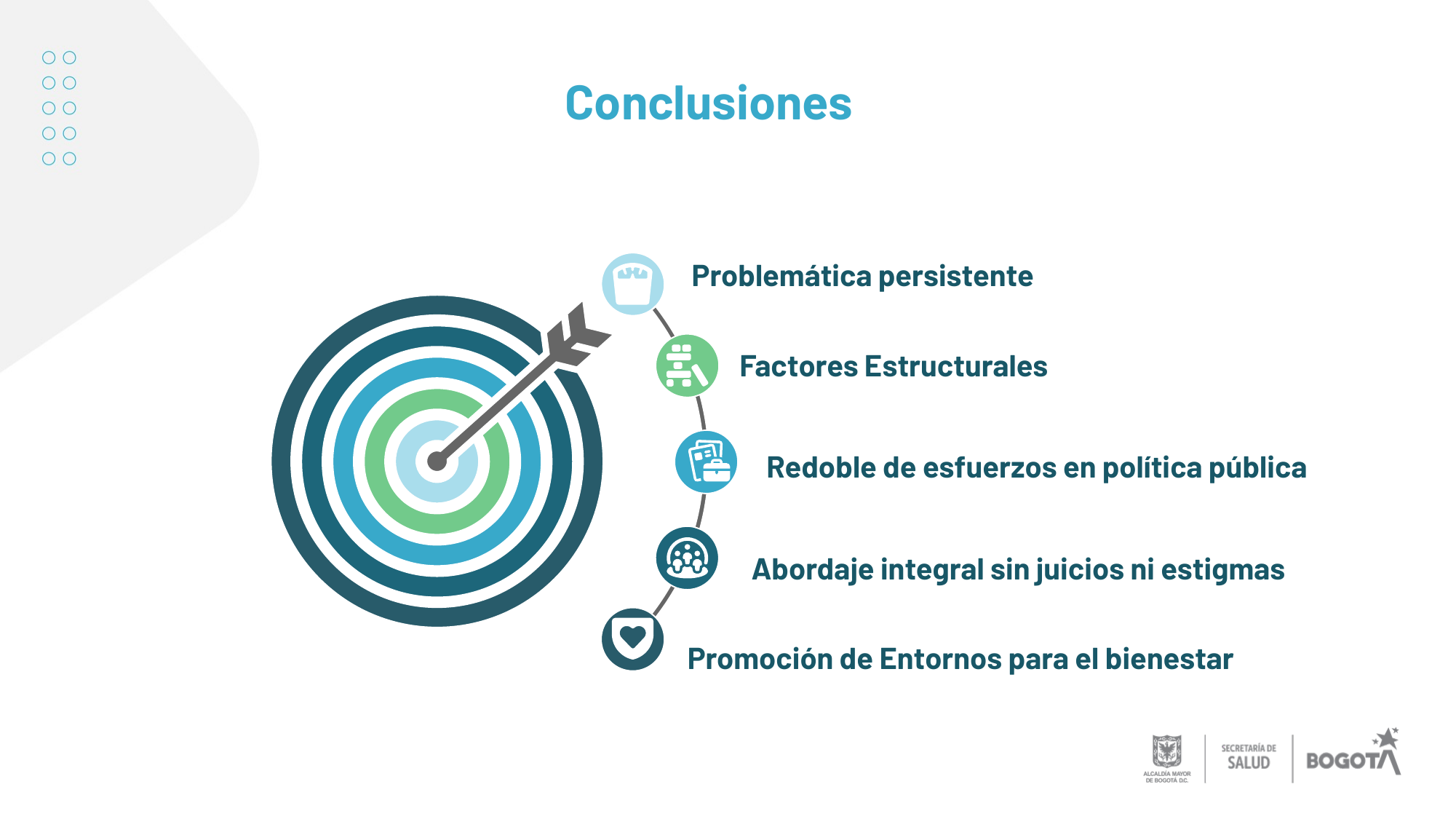

Conclusiones

Problemática persistente

Factores Estructurales

Redoble de esfuerzos en política pública

Abordaje integral sin juicios ni estigmas

Promoción de Entornos para el bienestar